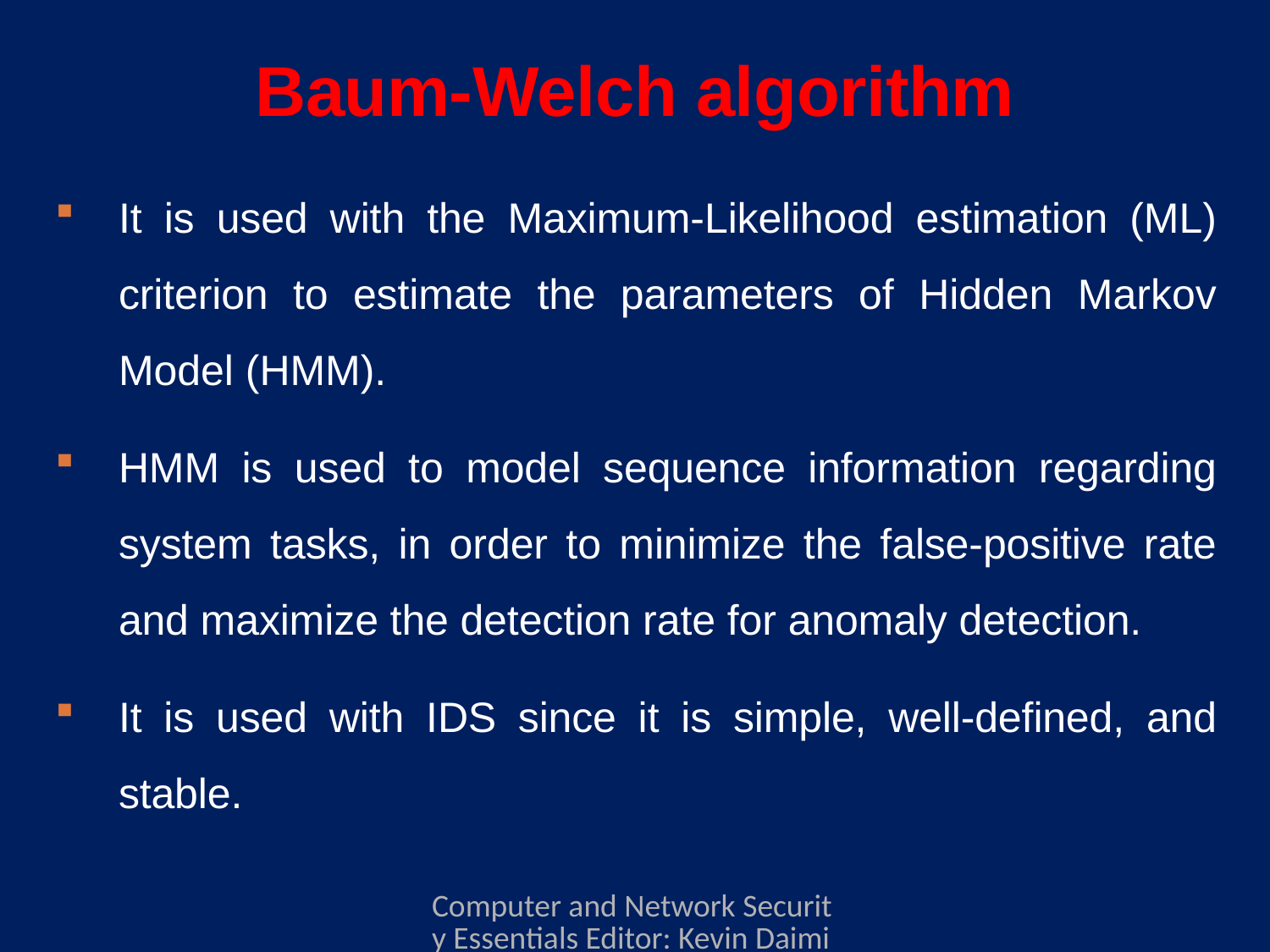

# Baum-Welch algorithm
It is used with the Maximum-Likelihood estimation (ML) criterion to estimate the parameters of Hidden Markov Model (HMM).
HMM is used to model sequence information regarding system tasks, in order to minimize the false-positive rate and maximize the detection rate for anomaly detection.
It is used with IDS since it is simple, well-defined, and stable.

Computer and Network Security Essentials Editor: Kevin Daimi Associate Editors: Guillermo Francia, Levent Ertaul, Luis H. Encinas, Eman El-Sheikh Published by Springer